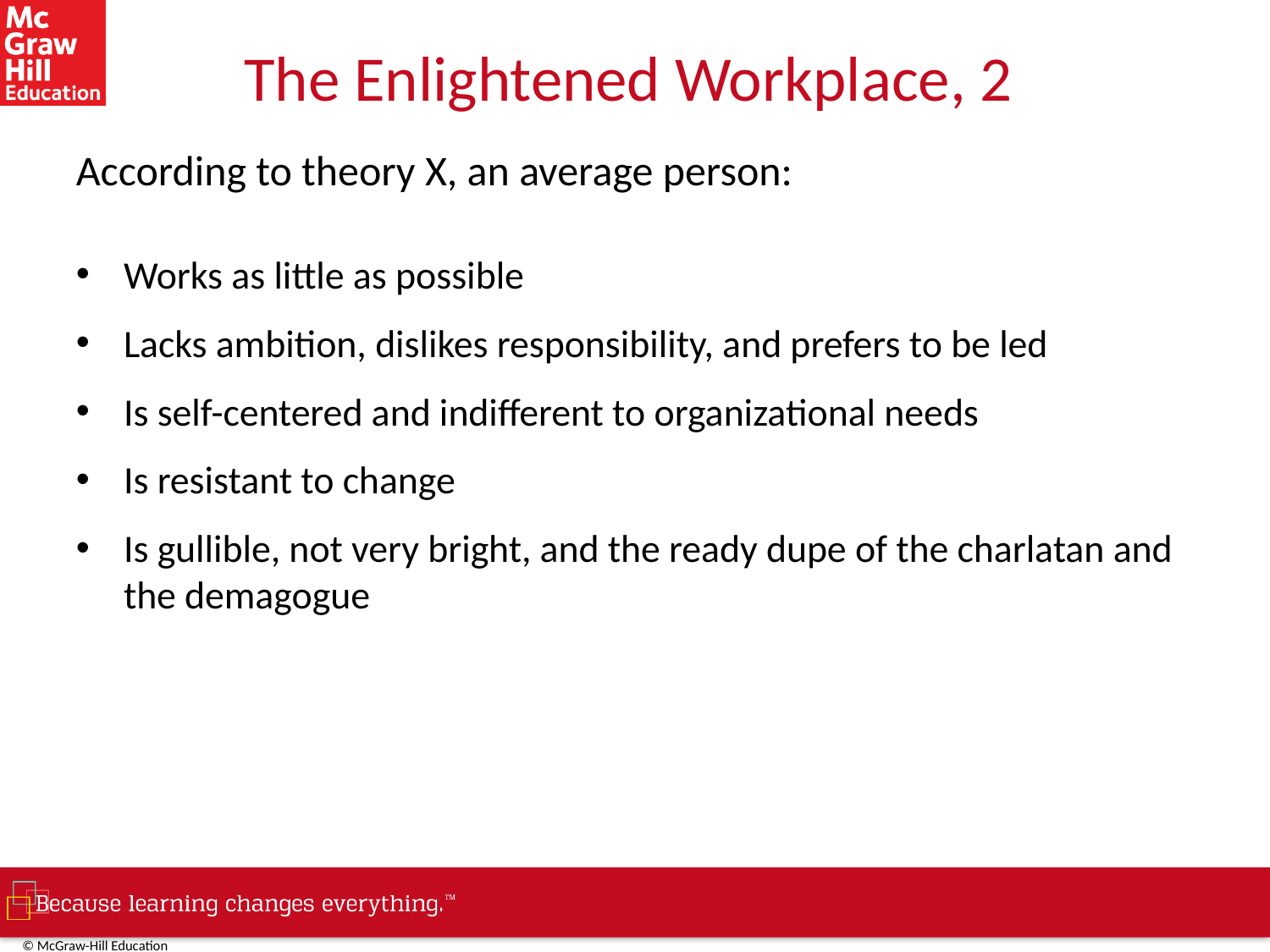

# The Enlightened Workplace, 2
According to theory X, an average person:

Works as little as possible
Lacks ambition, dislikes responsibility, and prefers to be led
Is self-centered and indifferent to organizational needs
Is resistant to change
Is gullible, not very bright, and the ready dupe of the charlatan and the demagogue